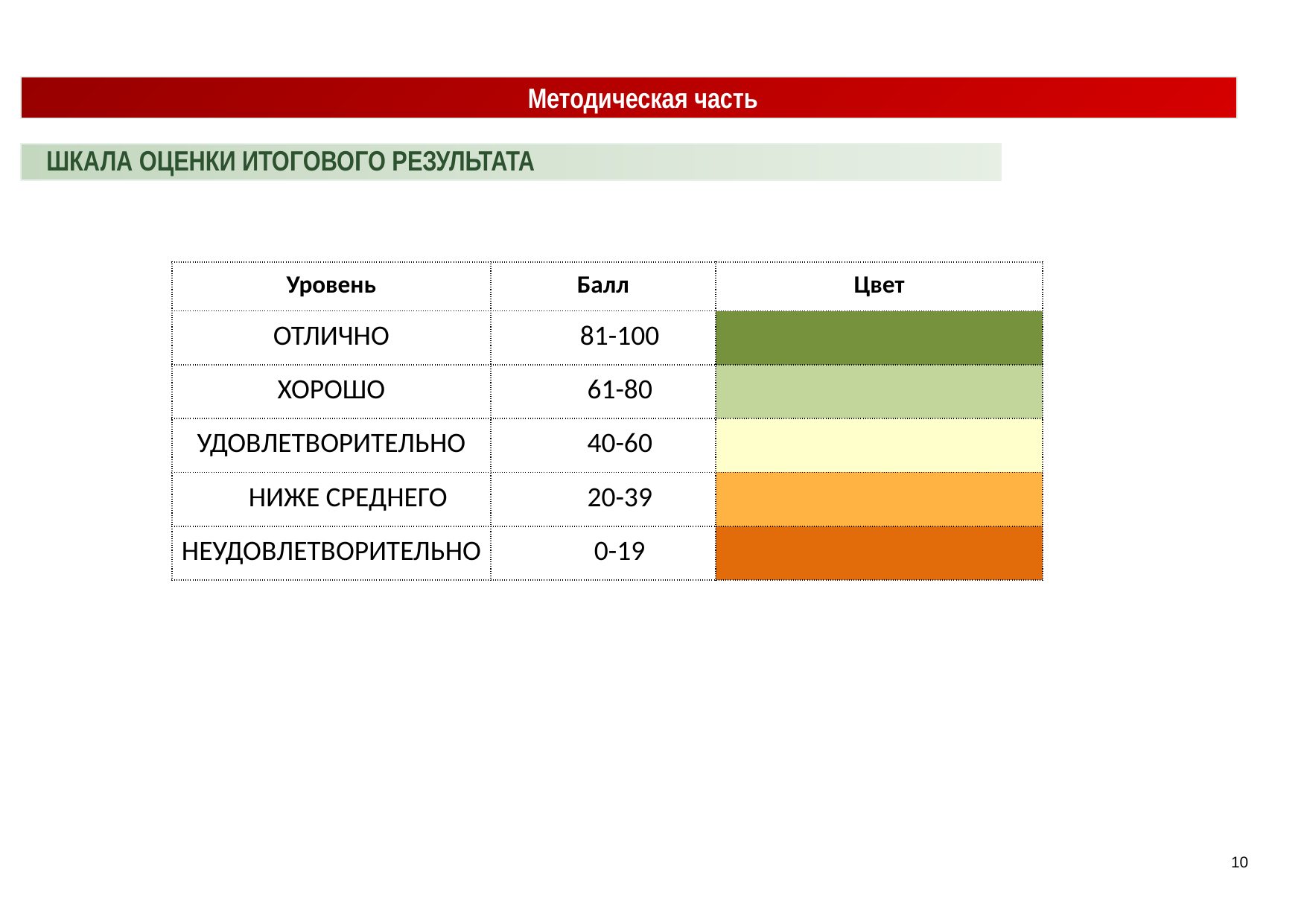

Методическая часть

ШКАЛА ОЦЕНКИ ИТОГОВОГО РЕЗУЛЬТАТА
| Уровень | Балл | Цвет |
| --- | --- | --- |
| ОТЛИЧНО | 81-100 |  |
| ХОРОШО | 61-80 |  |
| УДОВЛЕТВОРИТЕЛЬНО | 40-60 |  |
| НИЖЕ СРЕДНЕГО | 20-39 |  |
| НЕУДОВЛЕТВОРИТЕЛЬНО | 0-19 |  |

10